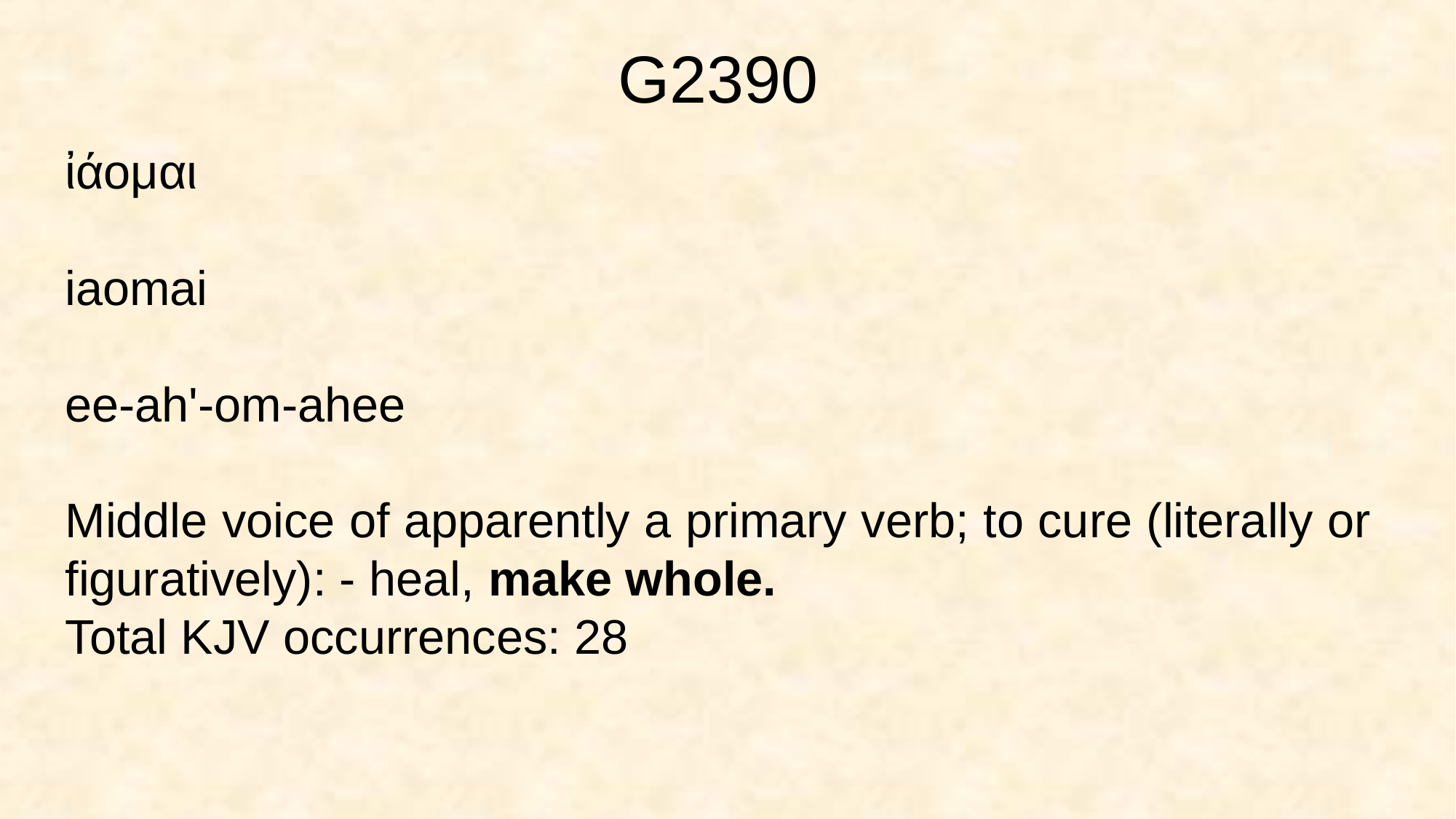

G2390
ἰάομαι

iaomai

ee-ah'-om-ahee

Middle voice of apparently a primary verb; to cure (literally or figuratively): - heal, make whole.
Total KJV occurrences: 28